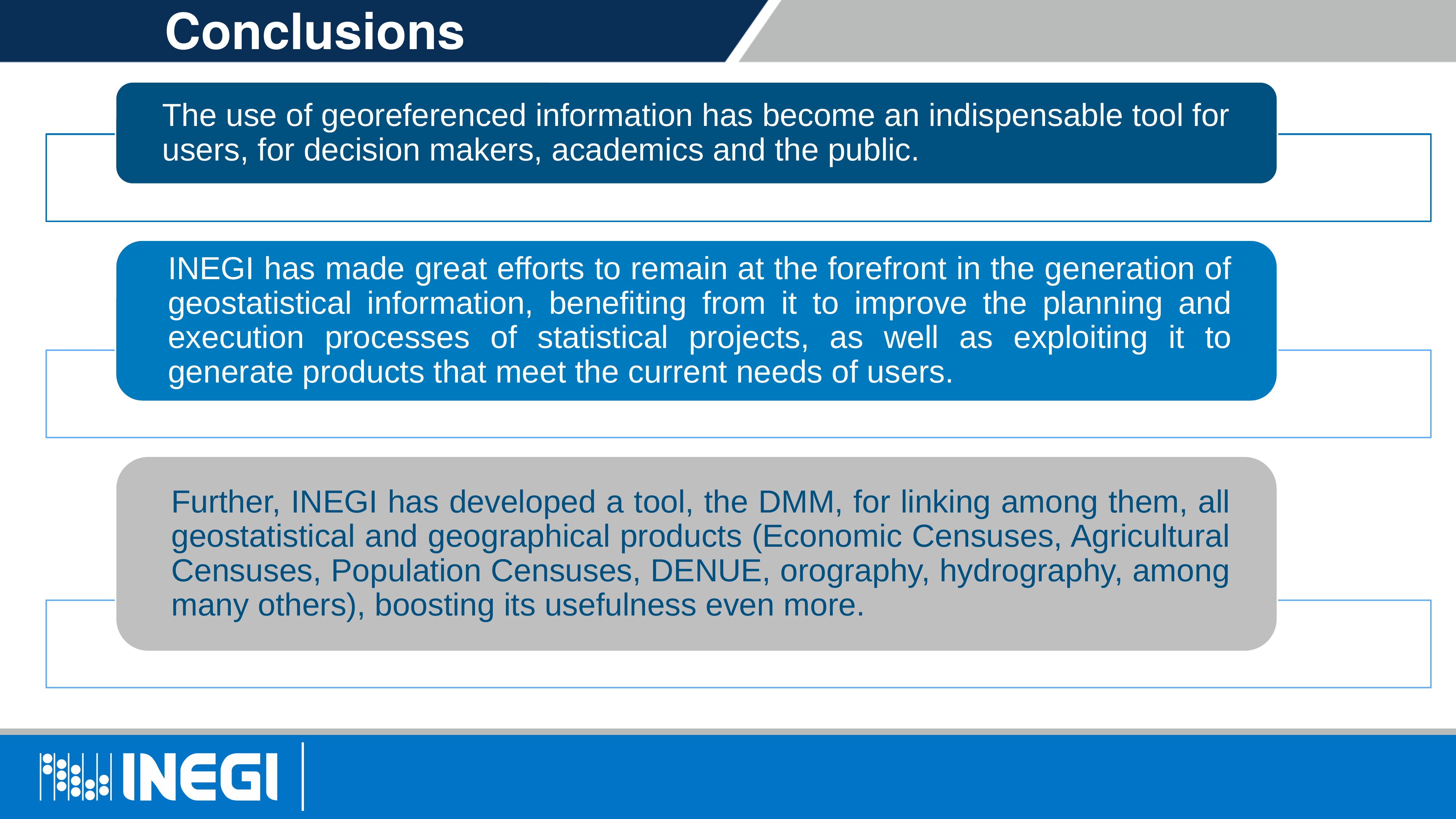

Conclusions
The use of georeferenced information has become an indispensable tool for users, for decision makers, academics and the public.
INEGI has made great efforts to remain at the forefront in the generation of geostatistical information, benefiting from it to improve the planning and execution processes of statistical projects, as well as exploiting it to generate products that meet the current needs of users.
Further, INEGI has developed a tool, the DMM, for linking among them, all geostatistical and geographical products (Economic Censuses, Agricultural Censuses, Population Censuses, DENUE, orography, hydrography, among many others), boosting its usefulness even more.
#